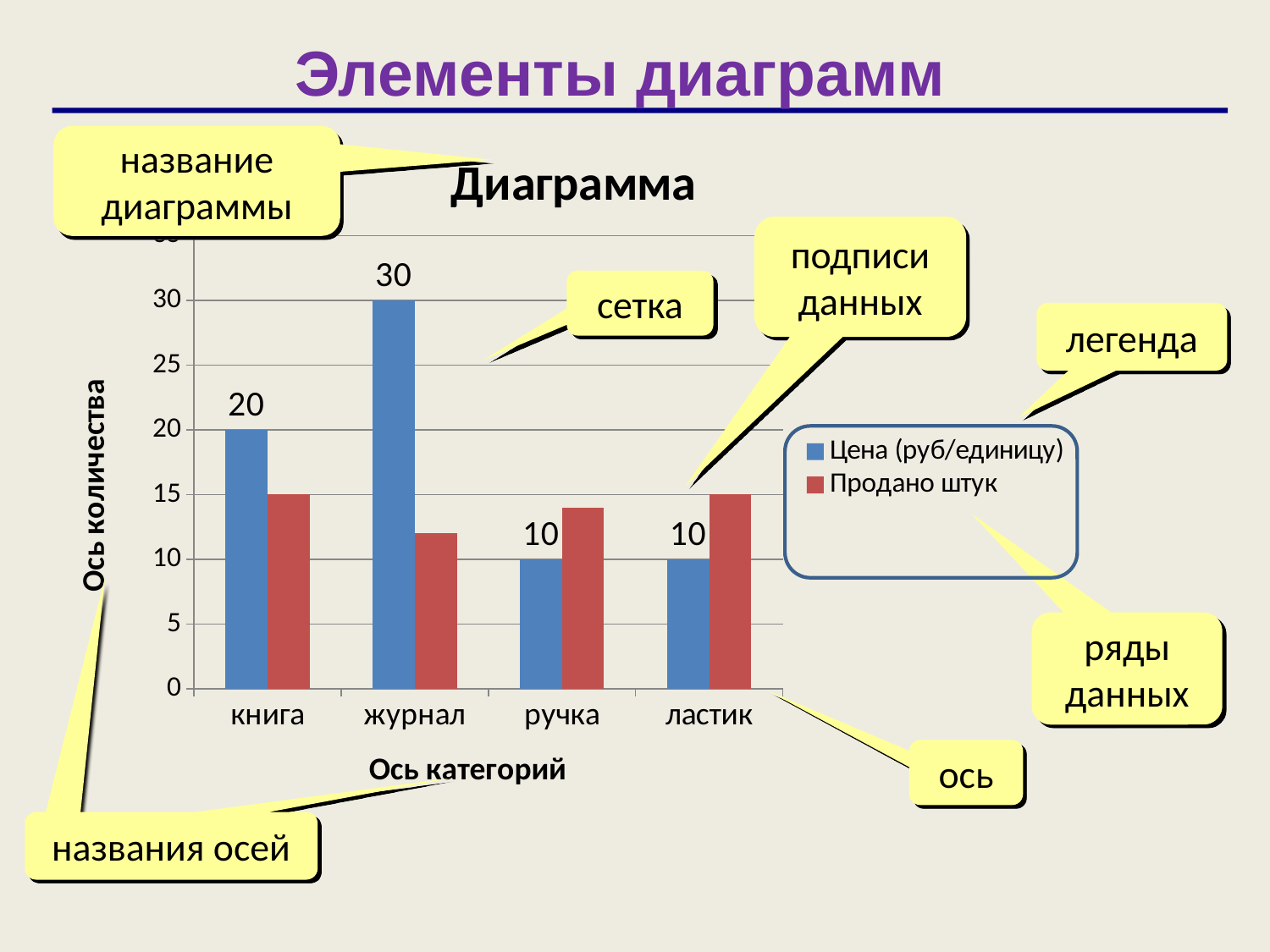

Элементы диаграмм

название диаграммы

### Chart: Диаграмма

| Category | Цена (руб/единицу) | Продано штук |
|---|---|---|
| книга | 20.0 | 15.0 |
| журнал | 30.0 | 12.0 |
| ручка | 10.0 | 14.0 |
| ластик | 10.0 | 15.0 |
подписи данных
сетка
легенда

названия осей
ряды данных
ось